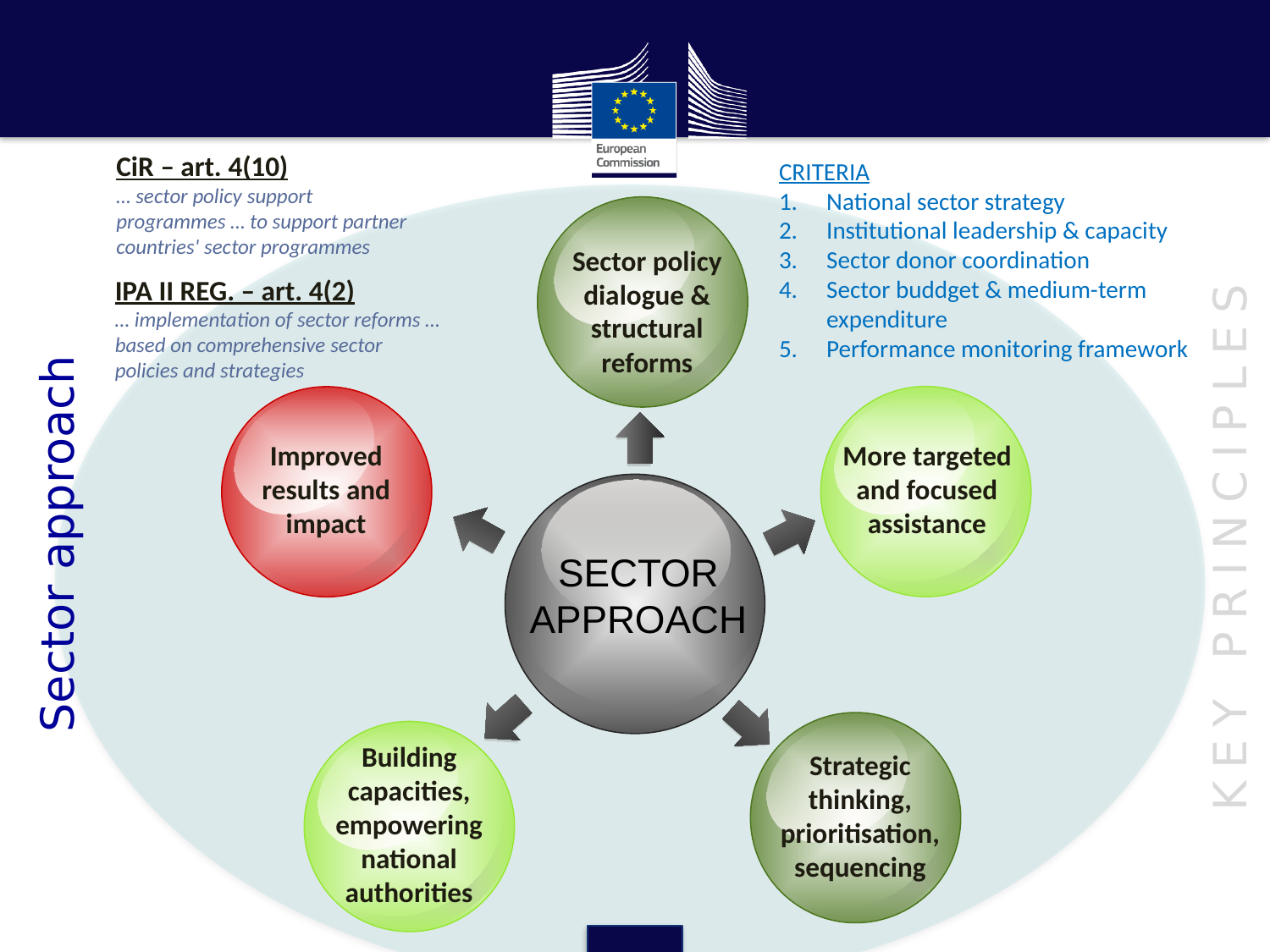

CiR – art. 4(10)
… sector policy support programmes … to support partner countries' sector programmes
CRITERIA
National sector strategy
Institutional leadership & capacity
Sector donor coordination
Sector buddget & medium-term expenditure
Performance monitoring framework

Sector policy dialogue & structural reforms

IPA II REG. – art. 4(2)
… implementation of sector reforms … based on comprehensive sector policies and strategies

More targeted and focused assistance

Improved results and impact

SECTOR APPROACH
Sector approach

Key principles

Strategic thinking, prioritisation, sequencing

Building capacities, empowering national authorities